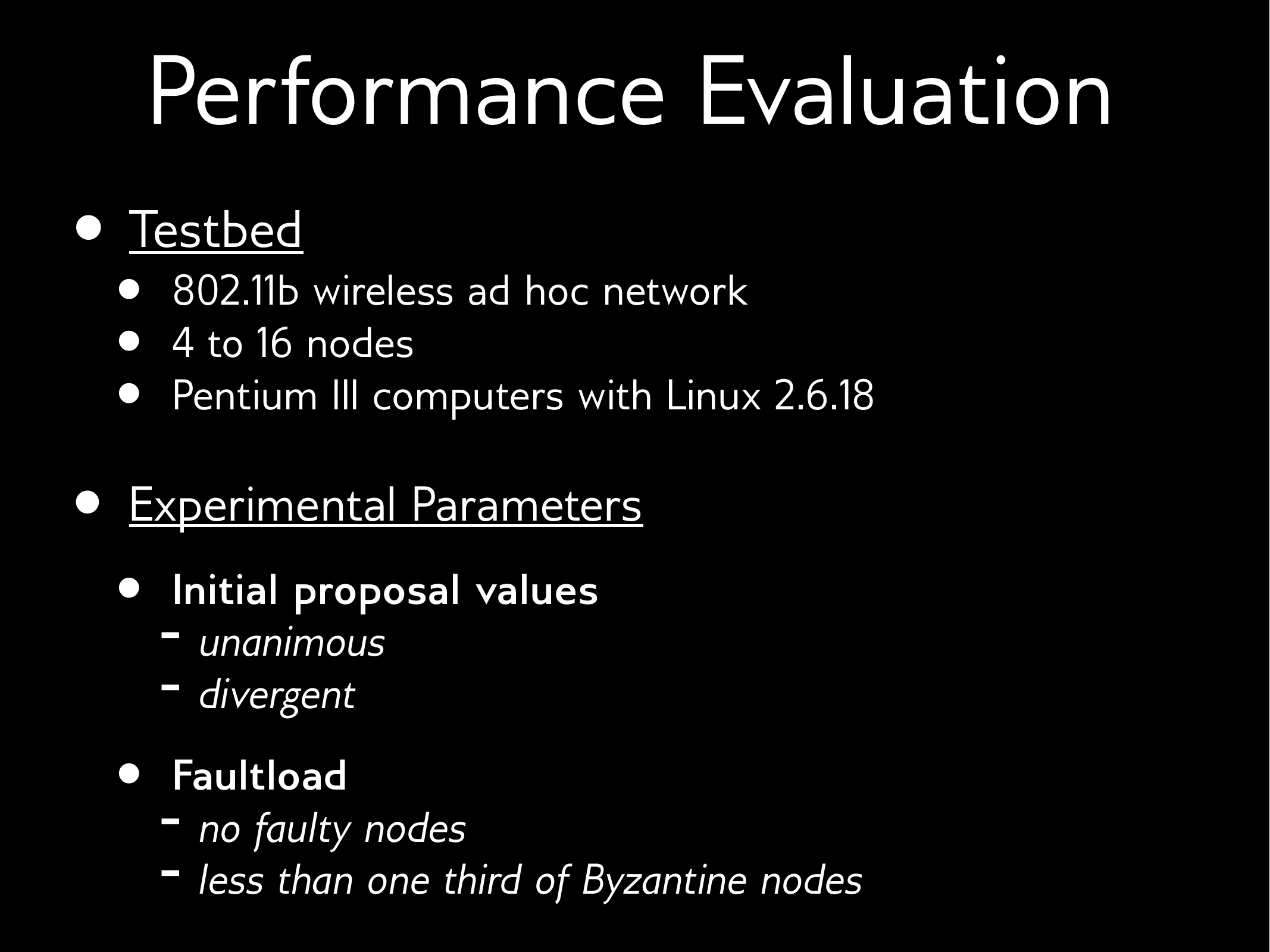

# Performance Evaluation
Testbed
802.11b wireless ad hoc network
4 to 16 nodes
Pentium III computers with Linux 2.6.18
Experimental Parameters
Initial proposal values
unanimous
divergent
Faultload
no faulty nodes
less than one third of Byzantine nodes